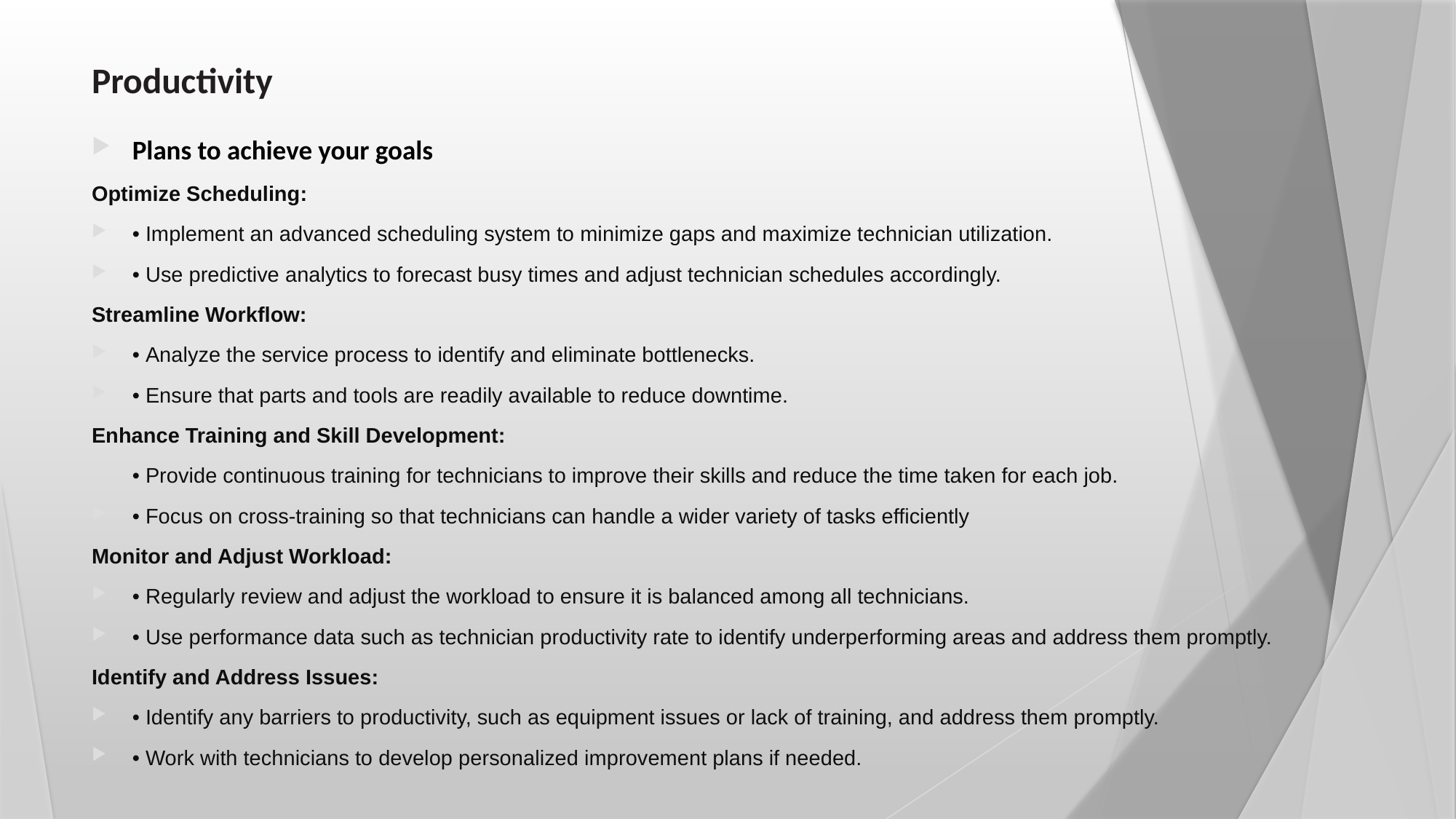

# Productivity

Plans to achieve your goals
Optimize Scheduling:
• Implement an advanced scheduling system to minimize gaps and maximize technician utilization.
• Use predictive analytics to forecast busy times and adjust technician schedules accordingly.
Streamline Workflow:
• Analyze the service process to identify and eliminate bottlenecks.
• Ensure that parts and tools are readily available to reduce downtime.
Enhance Training and Skill Development:
• Provide continuous training for technicians to improve their skills and reduce the time taken for each job.
• Focus on cross-training so that technicians can handle a wider variety of tasks efficiently
Monitor and Adjust Workload:
• Regularly review and adjust the workload to ensure it is balanced among all technicians.
• Use performance data such as technician productivity rate to identify underperforming areas and address them promptly.
Identify and Address Issues:
• Identify any barriers to productivity, such as equipment issues or lack of training, and address them promptly.
• Work with technicians to develop personalized improvement plans if needed.